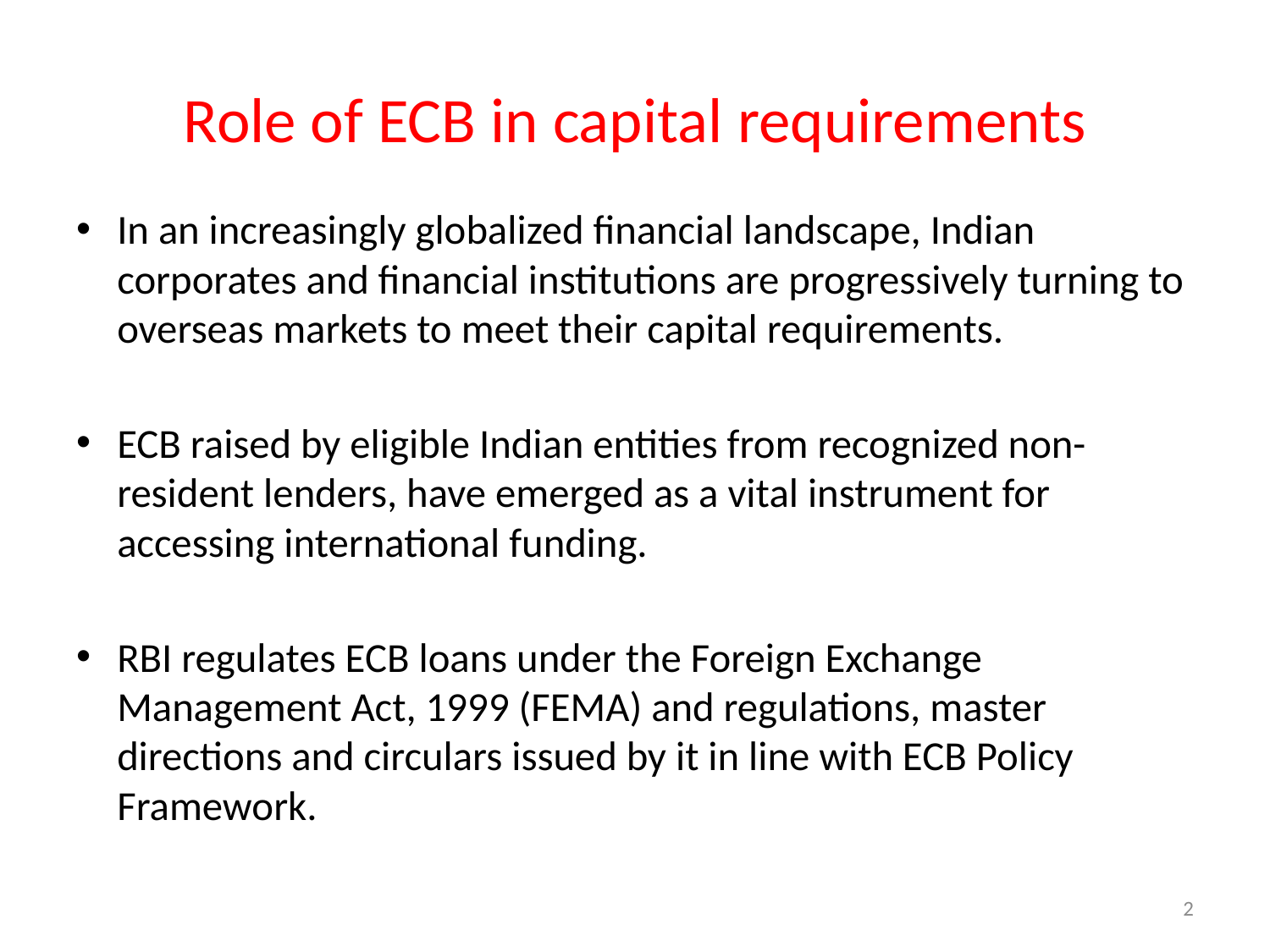

# Role of ECB in capital requirements
In an increasingly globalized financial landscape, Indian corporates and financial institutions are progressively turning to overseas markets to meet their capital requirements.

ECB raised by eligible Indian entities from recognized non-resident lenders, have emerged as a vital instrument for accessing international funding.

RBI regulates ECB loans under the Foreign Exchange Management Act, 1999 (FEMA) and regulations, master directions and circulars issued by it in line with ECB Policy Framework.

2